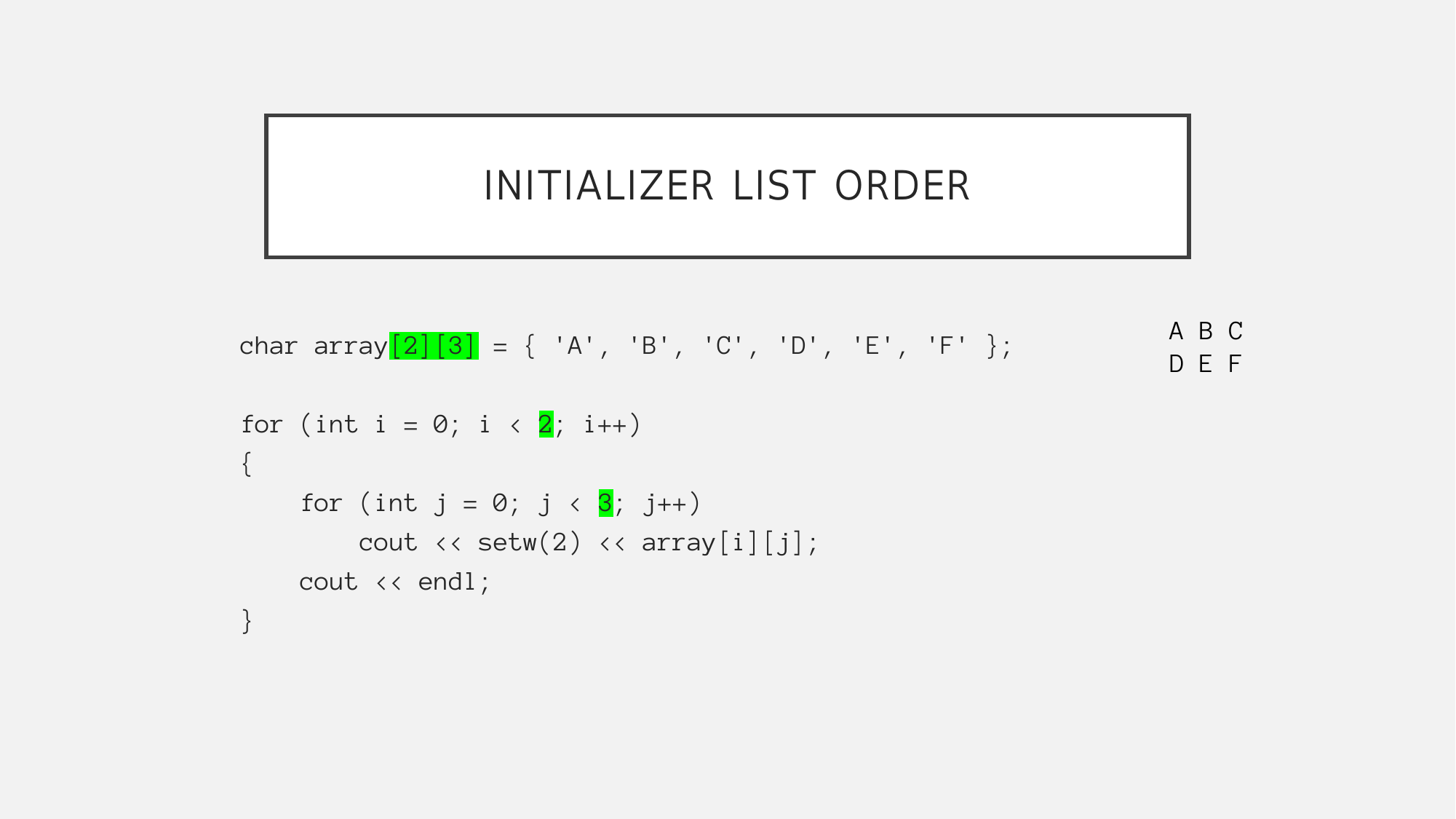

# Initializer List Order
 A B C
 D E F
char array[2][3] = { 'A', 'B', 'C', 'D', 'E', 'F' };

for (int i = 0; i < 2; i++)
{
    for (int j = 0; j < 3; j++)
        cout << setw(2) << array[i][j];
    cout << endl;
}